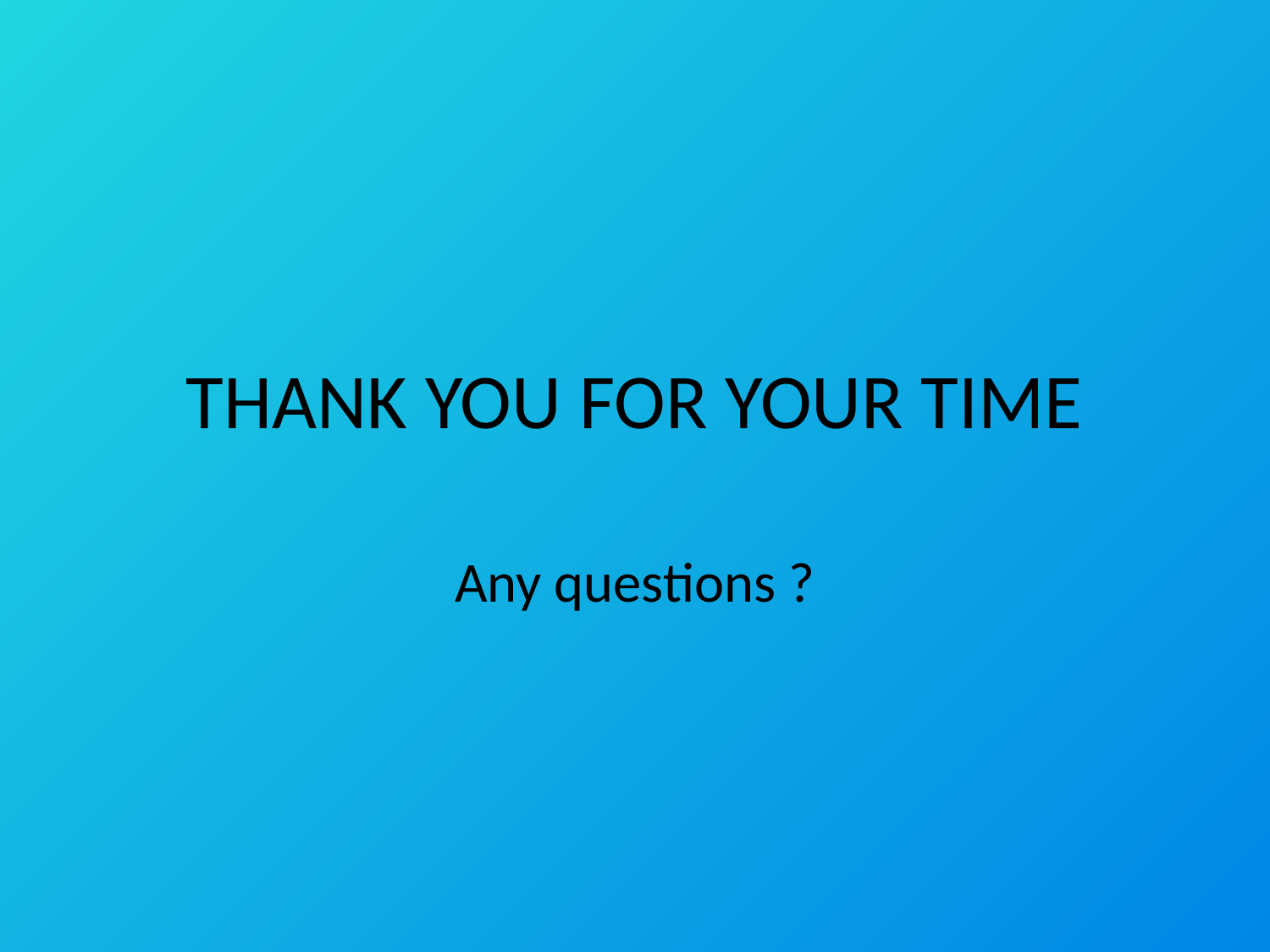

# THANK YOU FOR YOUR TIME
Any questions ?